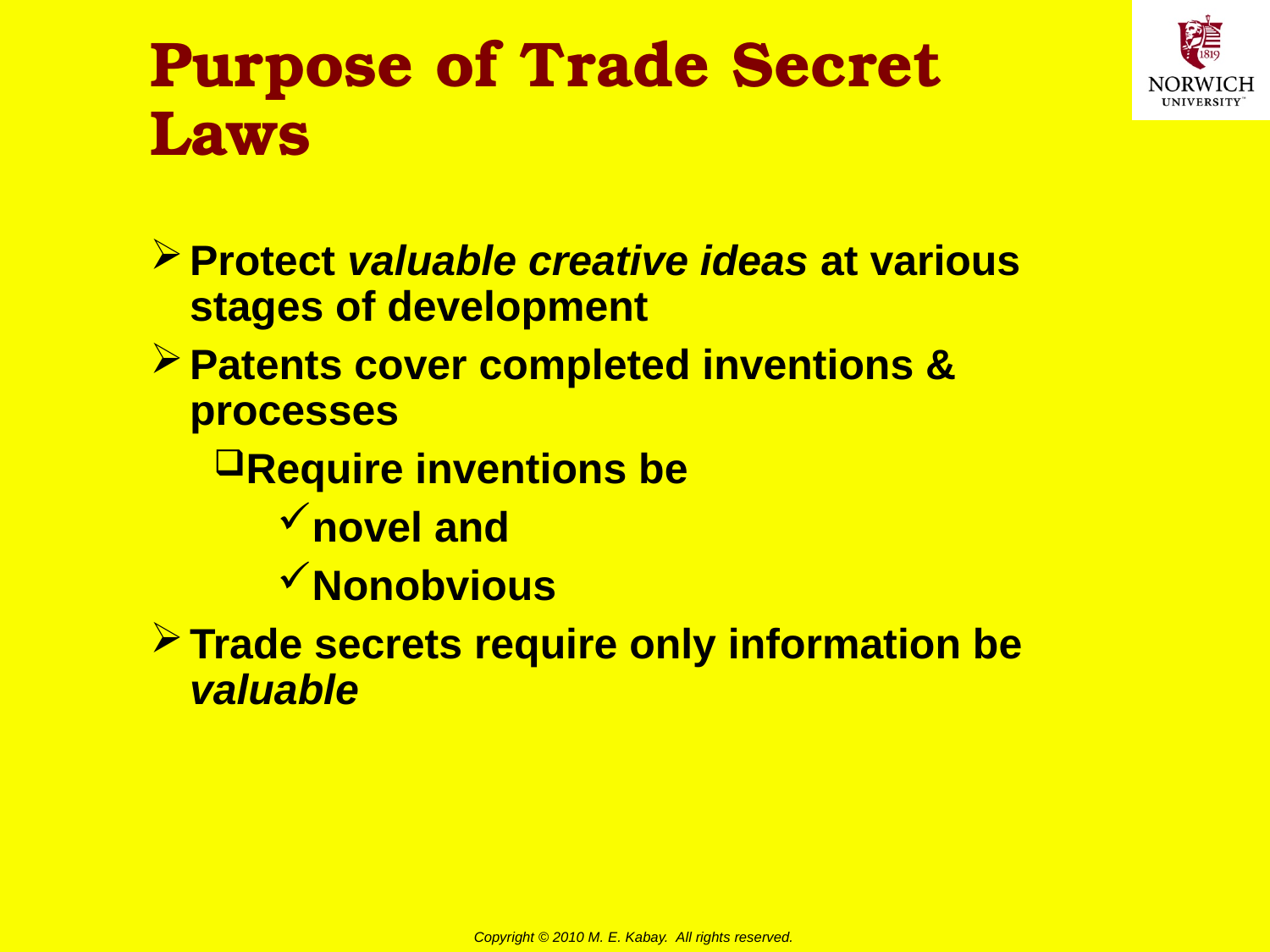

# Purpose of Trade Secret Laws
Protect valuable creative ideas at various stages of development
Patents cover completed inventions & processes
Require inventions be
novel and
Nonobvious
Trade secrets require only information be valuable